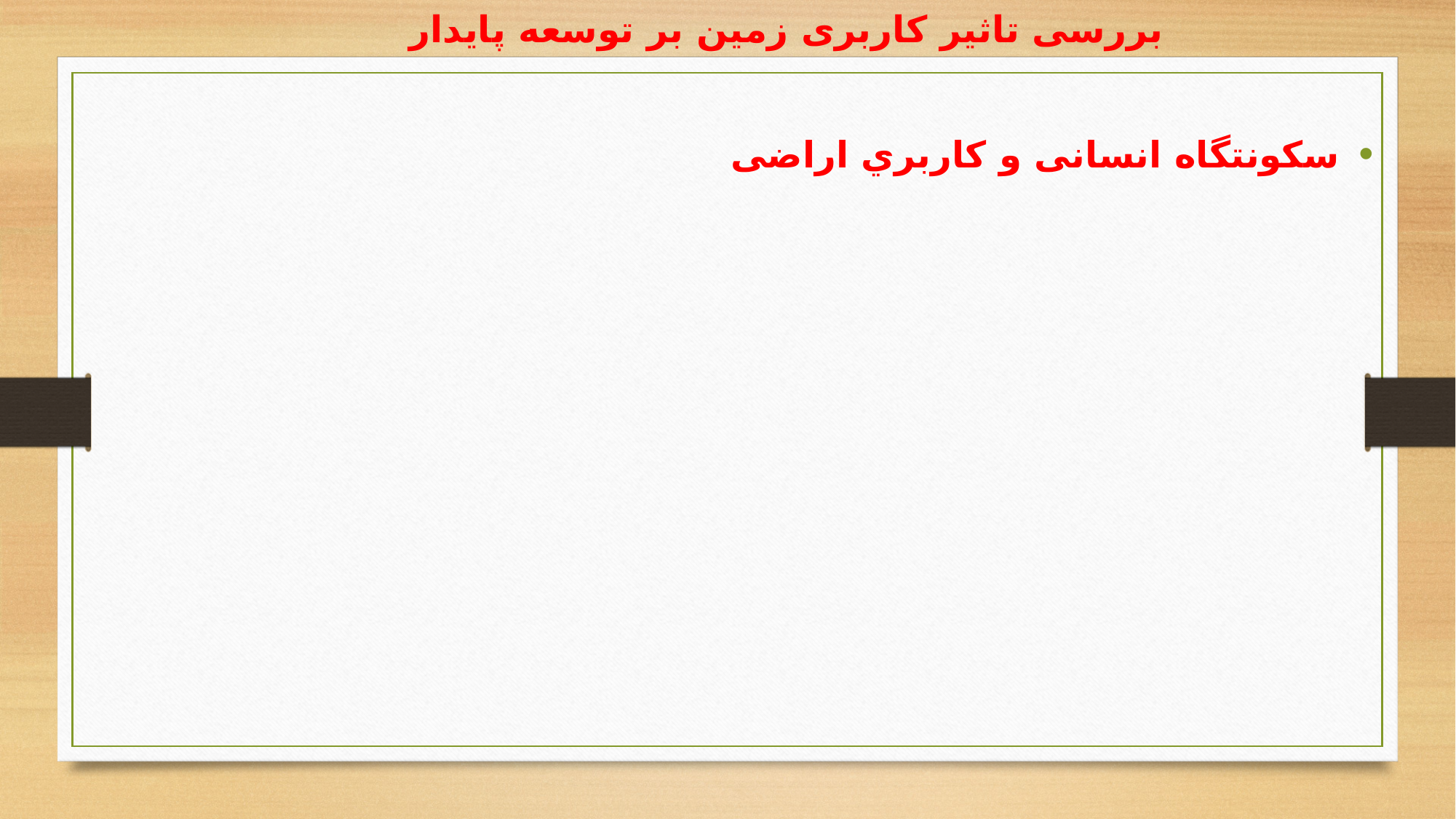

# بررسی تاثیر کاربری زمین بر توسعه پایدار
سکونتگاه انسانی و کاربري اراضی